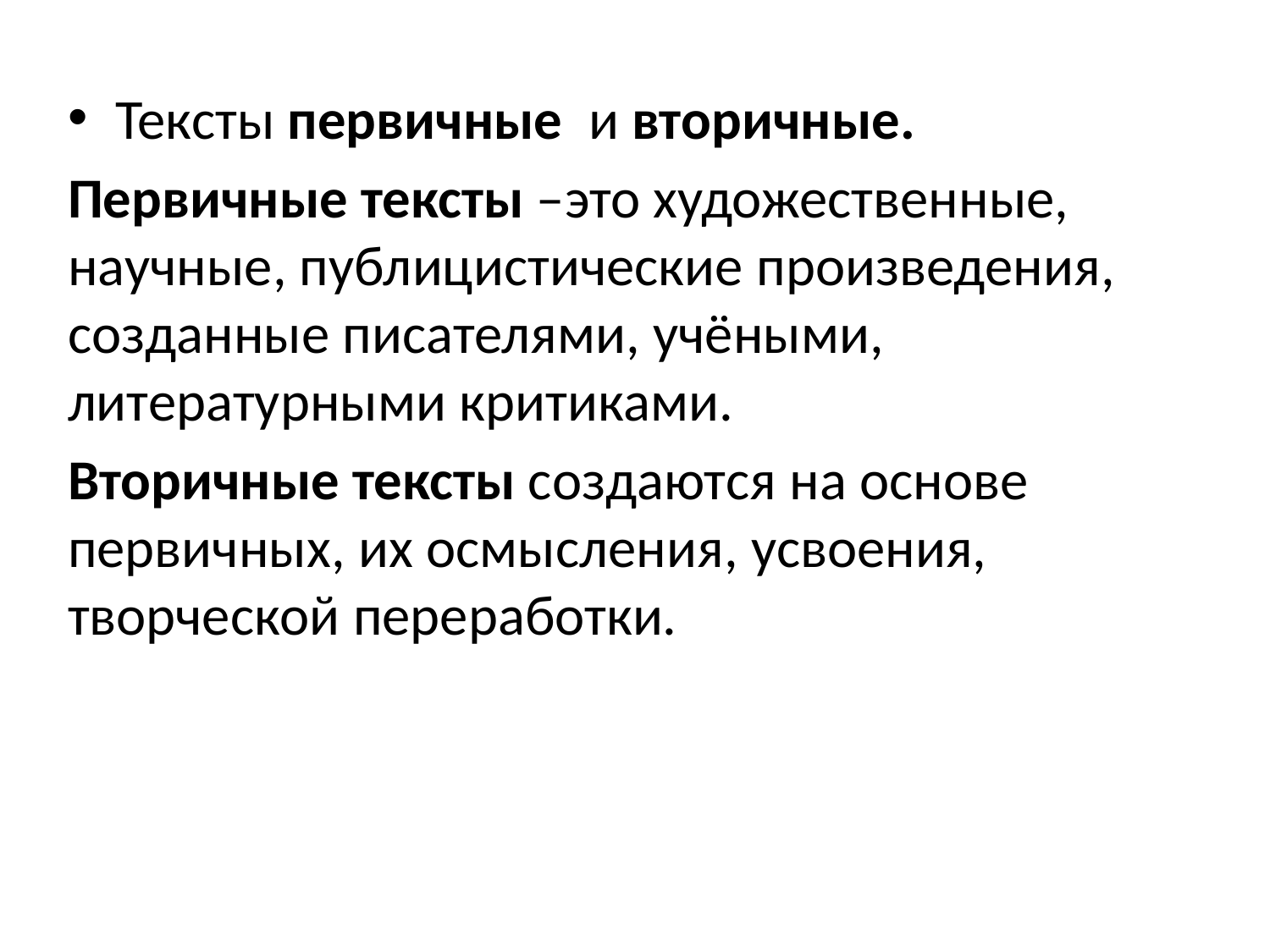

Тексты первичные  и вторичные.
Первичные тексты –это художественные, научные, публицистические произведения, созданные писателями, учёными, литературными критиками.
Вторичные тексты создаются на основе первичных, их осмысления, усвоения, творческой переработки.